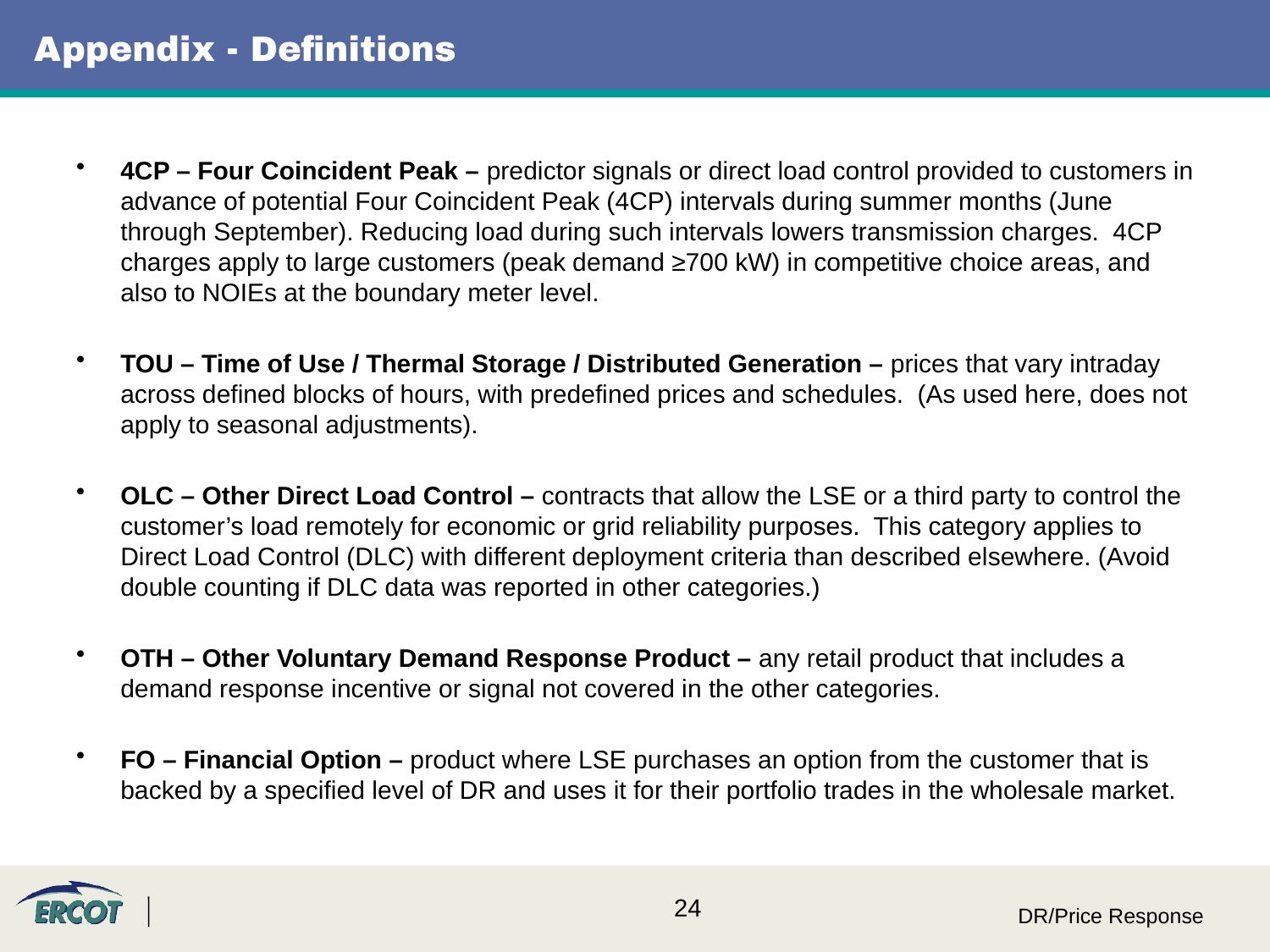

# Appendix - Definitions
4CP – Four Coincident Peak – predictor signals or direct load control provided to customers in advance of potential Four Coincident Peak (4CP) intervals during summer months (June through September). Reducing load during such intervals lowers transmission charges.  4CP charges apply to large customers (peak demand ≥700 kW) in competitive choice areas, and also to NOIEs at the boundary meter level.

TOU – Time of Use / Thermal Storage / Distributed Generation – prices that vary intraday across defined blocks of hours, with predefined prices and schedules.  (As used here, does not apply to seasonal adjustments).

OLC – Other Direct Load Control – contracts that allow the LSE or a third party to control the customer’s load remotely for economic or grid reliability purposes.  This category applies to Direct Load Control (DLC) with different deployment criteria than described elsewhere. (Avoid double counting if DLC data was reported in other categories.)

OTH – Other Voluntary Demand Response Product – any retail product that includes a demand response incentive or signal not covered in the other categories.

FO – Financial Option – product where LSE purchases an option from the customer that is backed by a specified level of DR and uses it for their portfolio trades in the wholesale market.

DR/Price Response